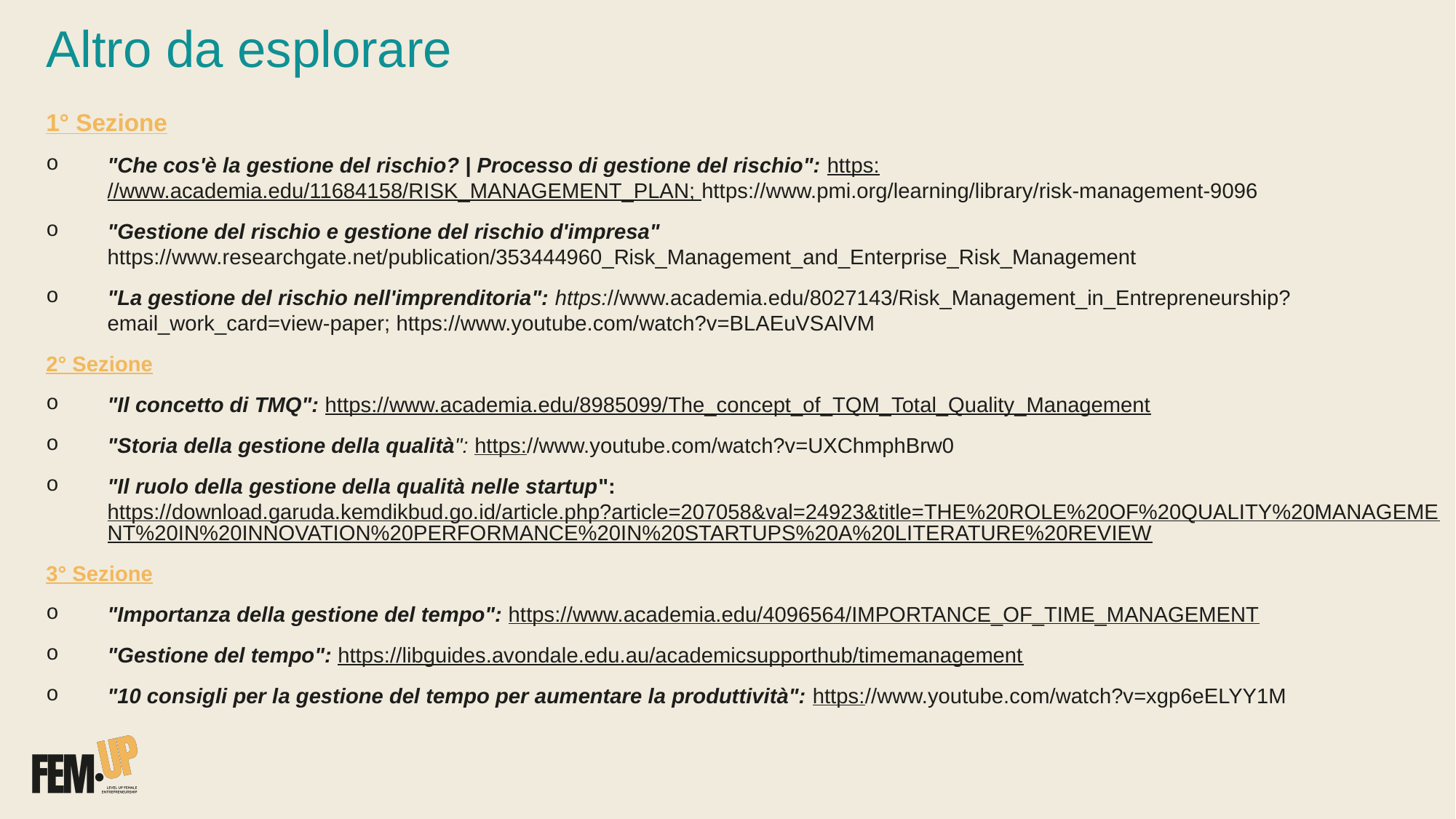

# Altro da esplorare
1° Sezione
"Che cos'è la gestione del rischio? | Processo di gestione del rischio": https://www.academia.edu/11684158/RISK_MANAGEMENT_PLAN; https://www.pmi.org/learning/library/risk-management-9096
"Gestione del rischio e gestione del rischio d'impresa" https://www.researchgate.net/publication/353444960_Risk_Management_and_Enterprise_Risk_Management
"La gestione del rischio nell'imprenditoria": https://www.academia.edu/8027143/Risk_Management_in_Entrepreneurship?email_work_card=view-paper; https://www.youtube.com/watch?v=BLAEuVSAlVM
2° Sezione
"Il concetto di TMQ": https://www.academia.edu/8985099/The_concept_of_TQM_Total_Quality_Management
"Storia della gestione della qualità": https://www.youtube.com/watch?v=UXChmphBrw0
"Il ruolo della gestione della qualità nelle startup": https://download.garuda.kemdikbud.go.id/article.php?article=207058&val=24923&title=THE%20ROLE%20OF%20QUALITY%20MANAGEMENT%20IN%20INNOVATION%20PERFORMANCE%20IN%20STARTUPS%20A%20LITERATURE%20REVIEW
3° Sezione
"Importanza della gestione del tempo": https://www.academia.edu/4096564/IMPORTANCE_OF_TIME_MANAGEMENT
"Gestione del tempo": https://libguides.avondale.edu.au/academicsupporthub/timemanagement
"10 consigli per la gestione del tempo per aumentare la produttività": https://www.youtube.com/watch?v=xgp6eELYY1M